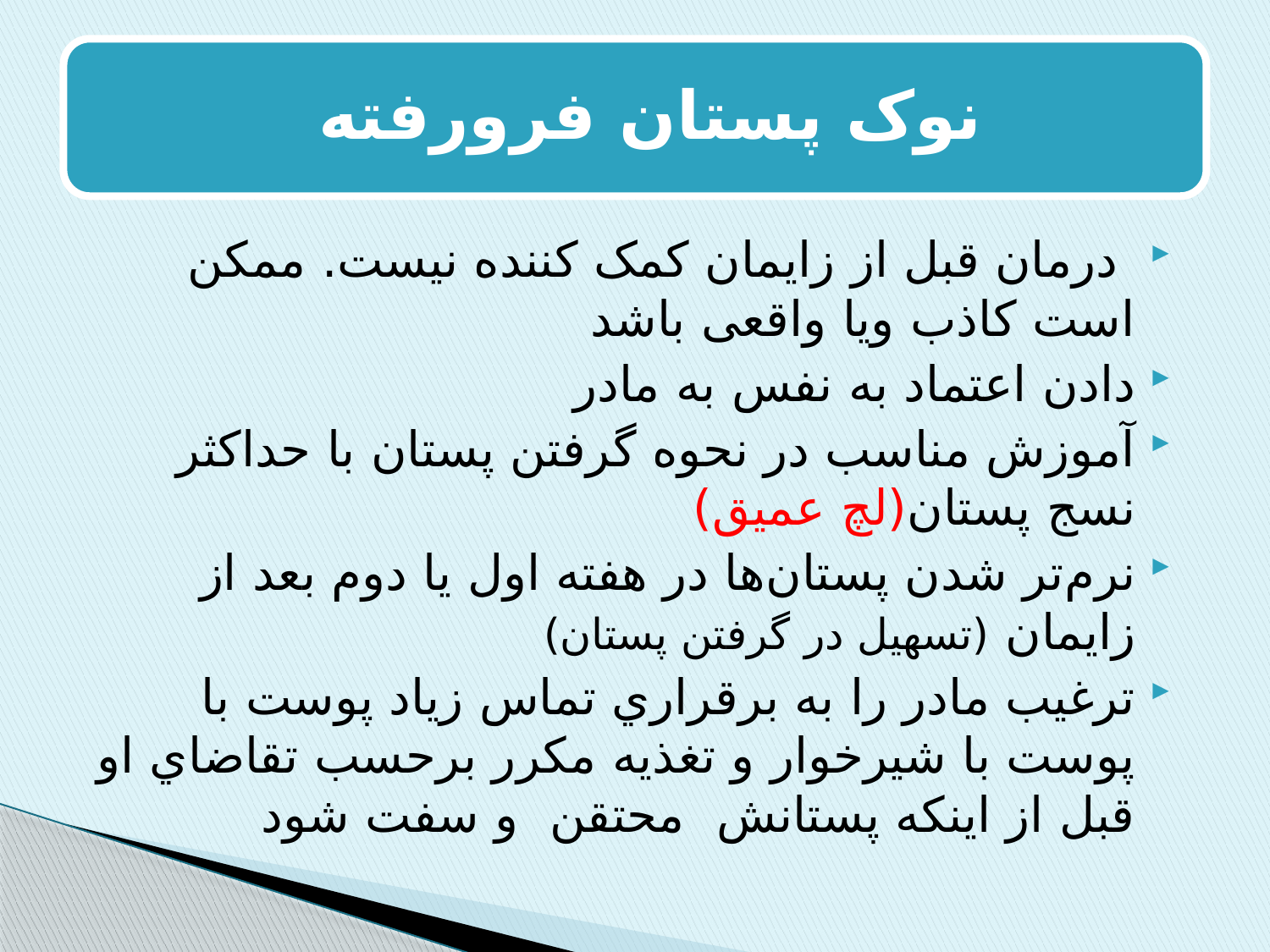

نوک پستان فرورفته
 درمان قبل از زایمان کمک کننده نيست. ممکن است کاذب ویا واقعی باشد
دادن اعتماد به‌ نفس به مادر
آموزش مناسب در نحوه گرفتن پستان با حداکثر نسج پستان(لچ عمیق)
نرم‌تر شدن پستان‌ها در هفته اول يا دوم بعد از زايمان (تسهیل در گرفتن پستان)
ترغيب مادر را به برقراري تماس زياد پوست با پوست با شيرخوار و تغذيه مكرر برحسب تقاضاي او قبل از اینکه پستانش  محتقن  و سفت شود